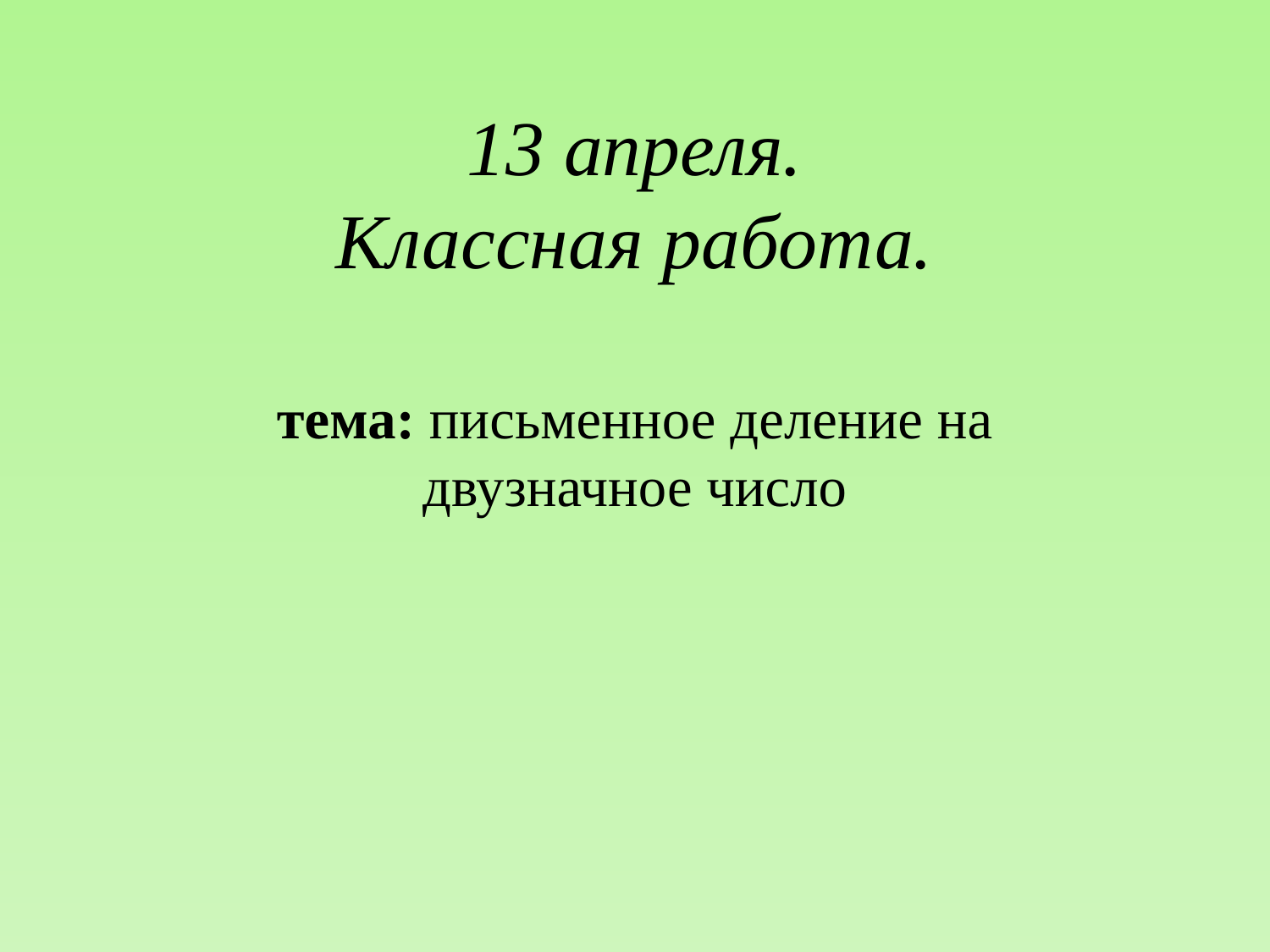

# 13 апреля. Классная работа.
тема: письменное деление на двузначное число